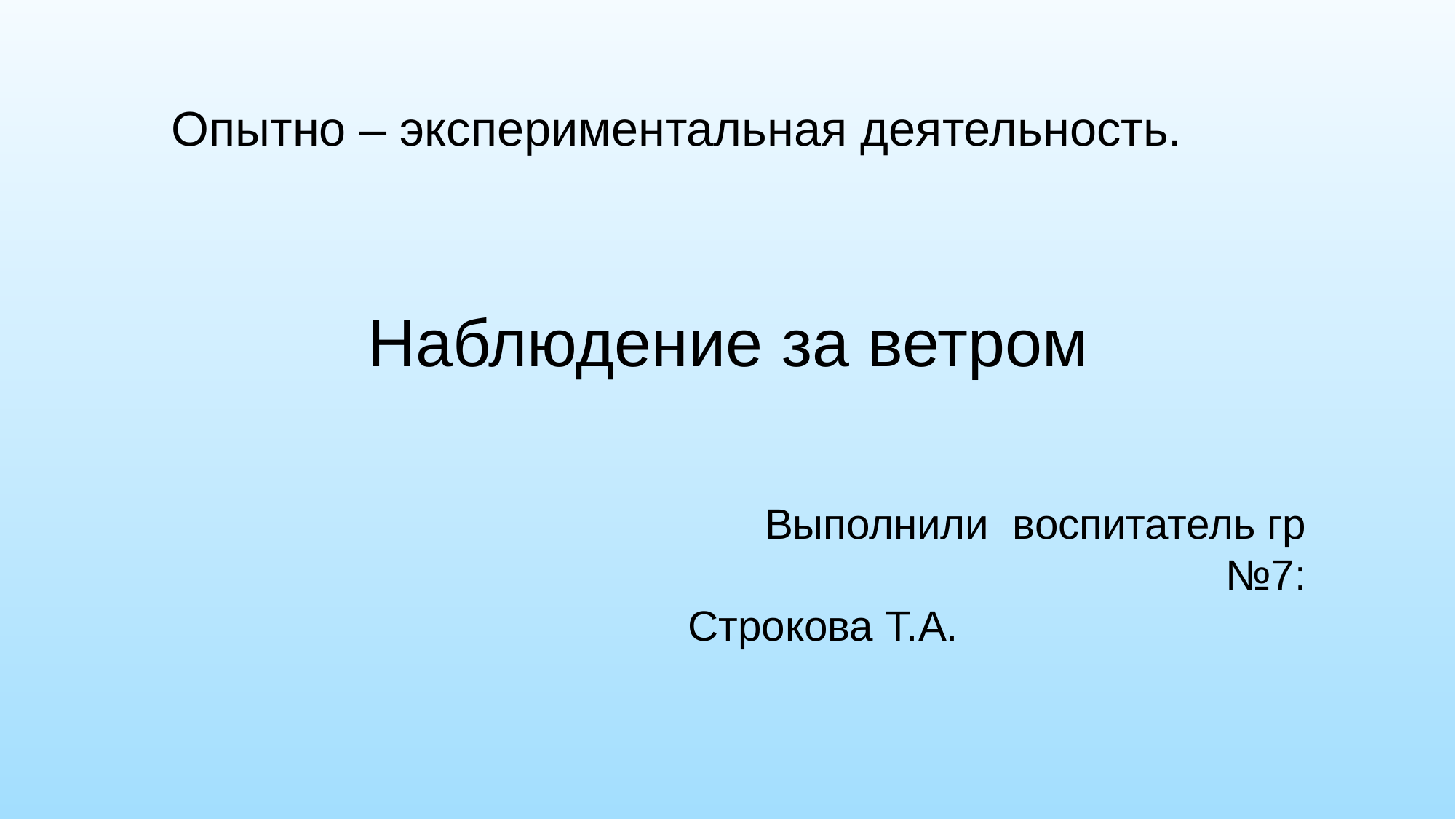

Опытно – экспериментальная деятельность.

# Наблюдение за ветром

Выполнили  воспитатель гр №7:
Строкова Т.А.